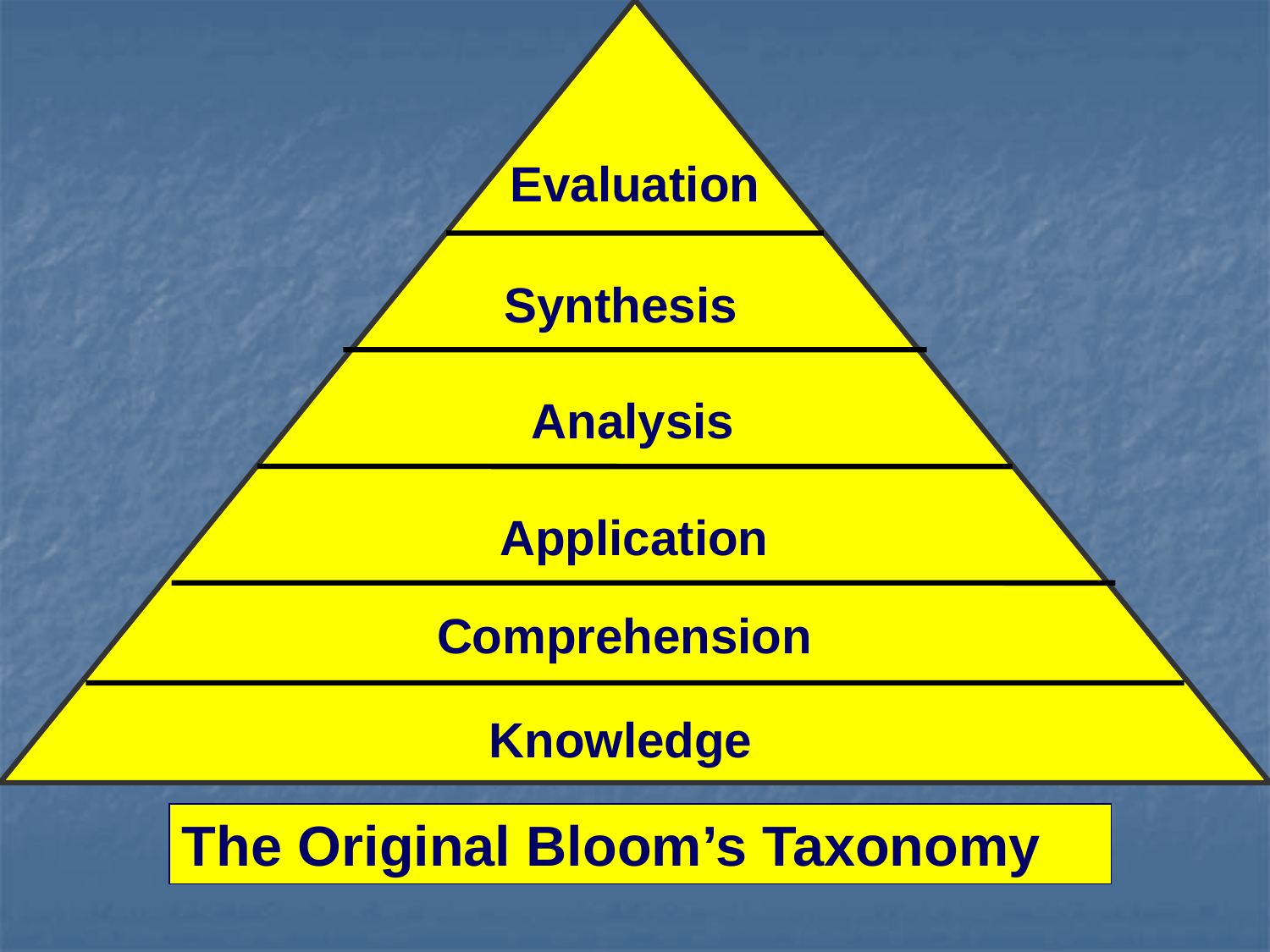

Evaluation

Synthesis

Analysis

Application

Comprehension

Knowledge
The Original “Bloom’s Taxonomy
The Original “Bloom’s Taxonomy
The Original Bloom’s Taxonomy